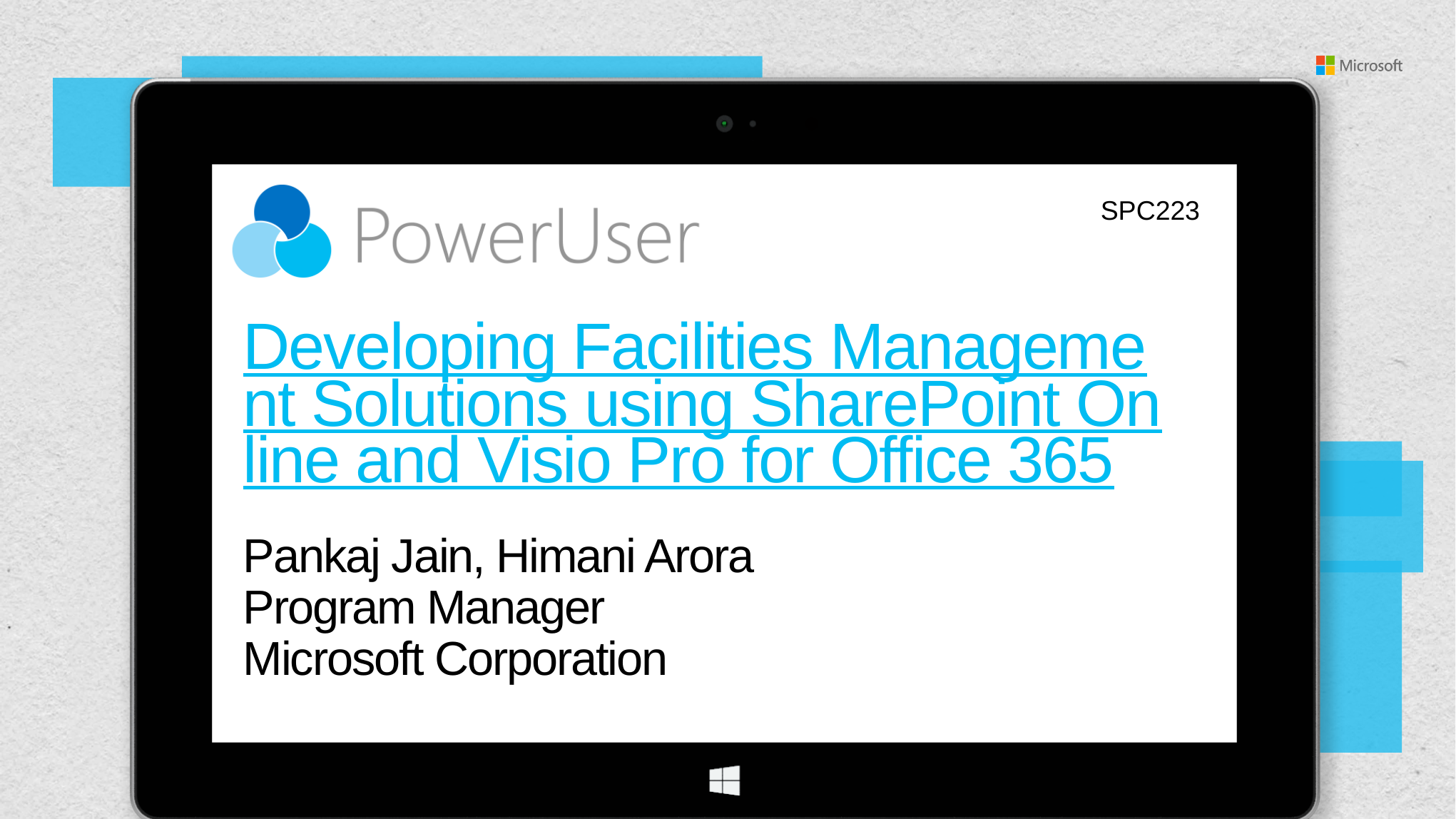

SPC223
# Developing Facilities Management Solutions using SharePoint Online and Visio Pro for Office 365
Pankaj Jain, Himani Arora
Program Manager
Microsoft Corporation